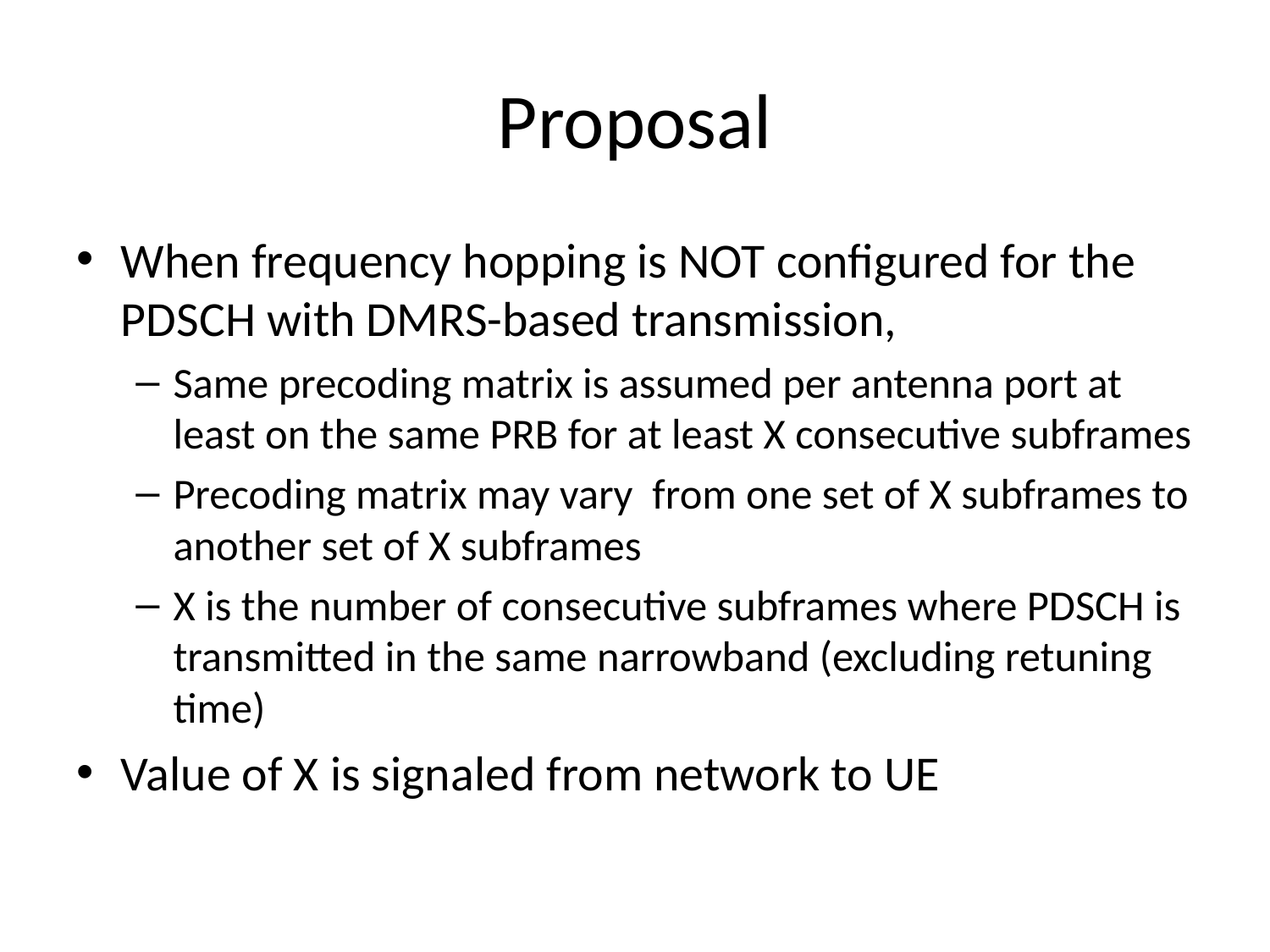

# Proposal
When frequency hopping is NOT configured for the PDSCH with DMRS-based transmission,
Same precoding matrix is assumed per antenna port at least on the same PRB for at least X consecutive subframes
Precoding matrix may vary  from one set of X subframes to another set of X subframes
X is the number of consecutive subframes where PDSCH is transmitted in the same narrowband (excluding retuning time)
Value of X is signaled from network to UE